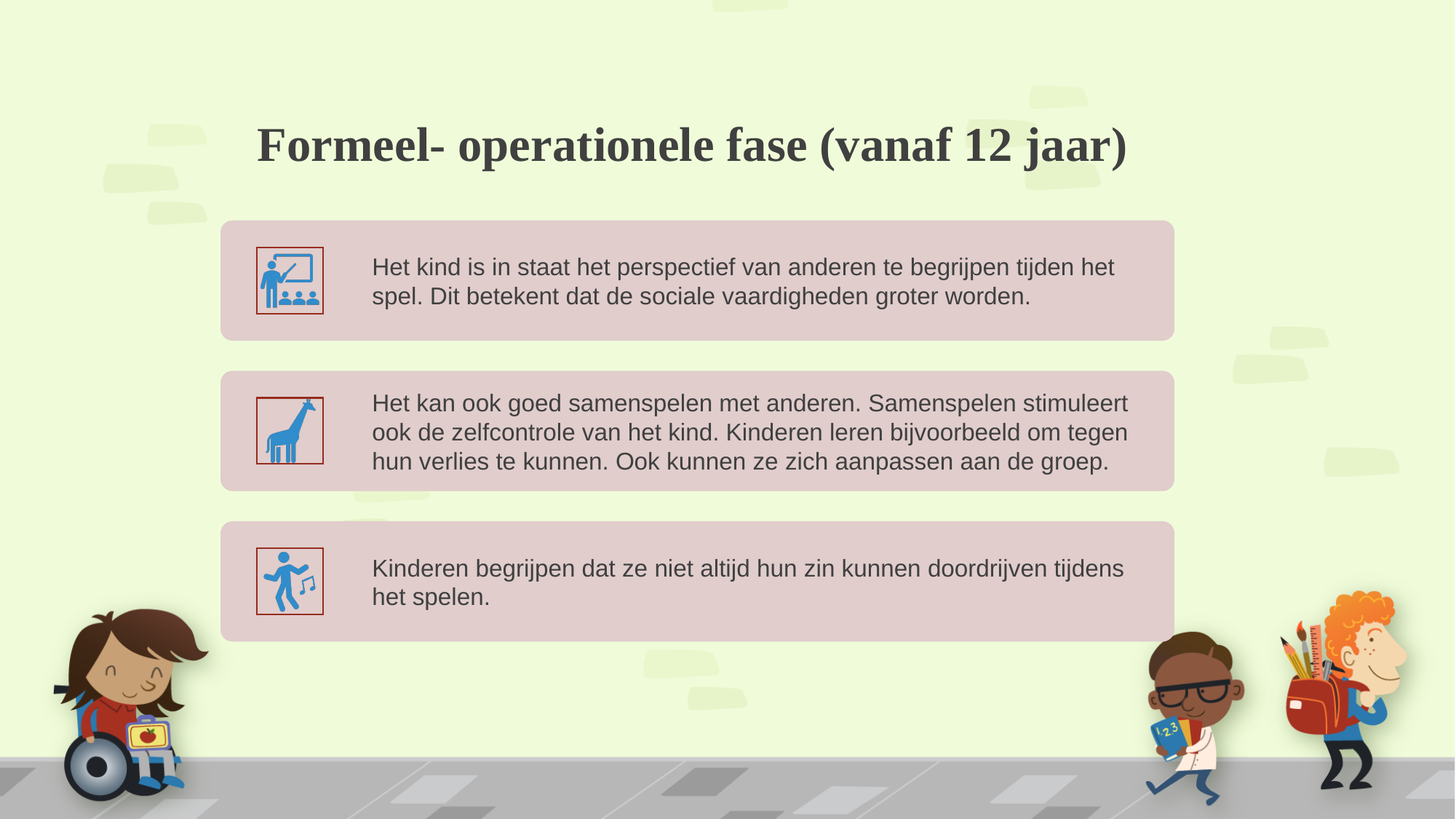

# Formeel- operationele fase (vanaf 12 jaar)
Het kind is in staat het perspectief van anderen te begrijpen tijden het spel. Dit betekent dat de sociale vaardigheden groter worden.
Het kan ook goed samenspelen met anderen. Samenspelen stimuleert ook de zelfcontrole van het kind. Kinderen leren bijvoorbeeld om tegen hun verlies te kunnen. Ook kunnen ze zich aanpassen aan de groep.
Kinderen begrijpen dat ze niet altijd hun zin kunnen doordrijven tijdens het spelen.